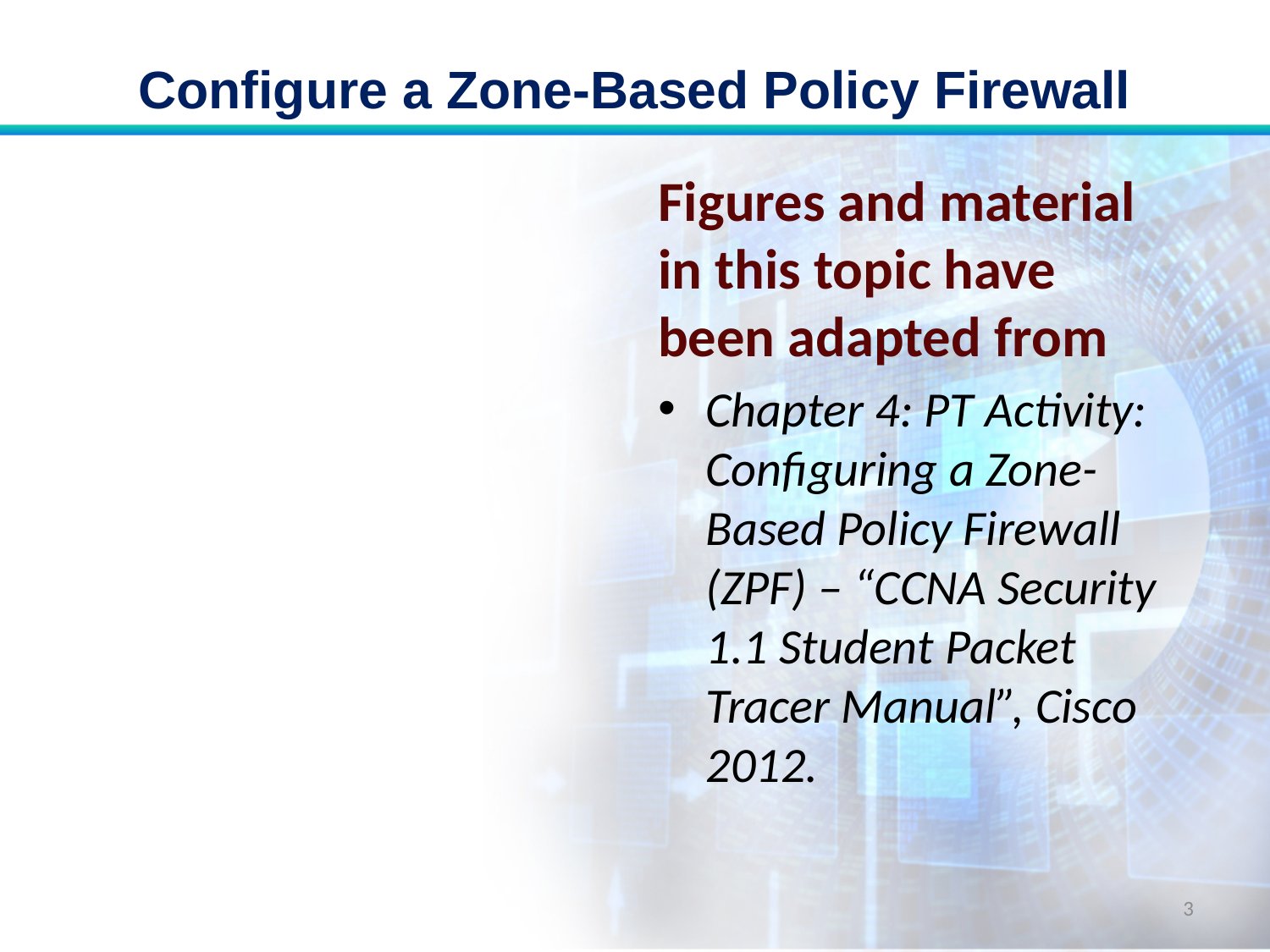

# Configure a Zone-Based Policy Firewall
Figures and material in this topic have been adapted from
Chapter 4: PT Activity: Configuring a Zone-Based Policy Firewall (ZPF) – “CCNA Security 1.1 Student Packet Tracer Manual”, Cisco 2012.

3